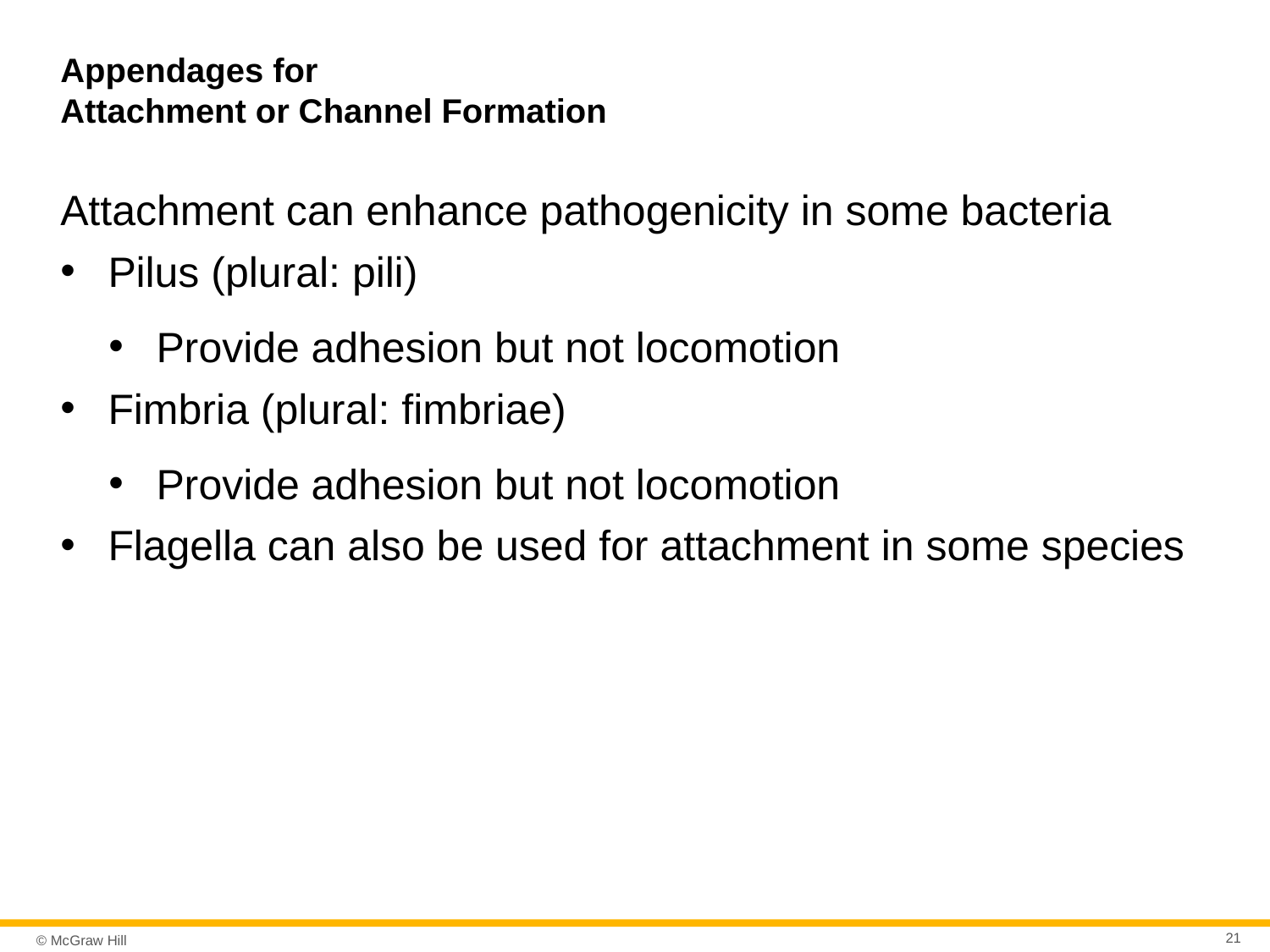

# Appendages for Attachment or Channel Formation
Attachment can enhance pathogenicity in some bacteria
Pilus (plural: pili)
Provide adhesion but not locomotion
Fimbria (plural: fimbriae)
Provide adhesion but not locomotion
Flagella can also be used for attachment in some species